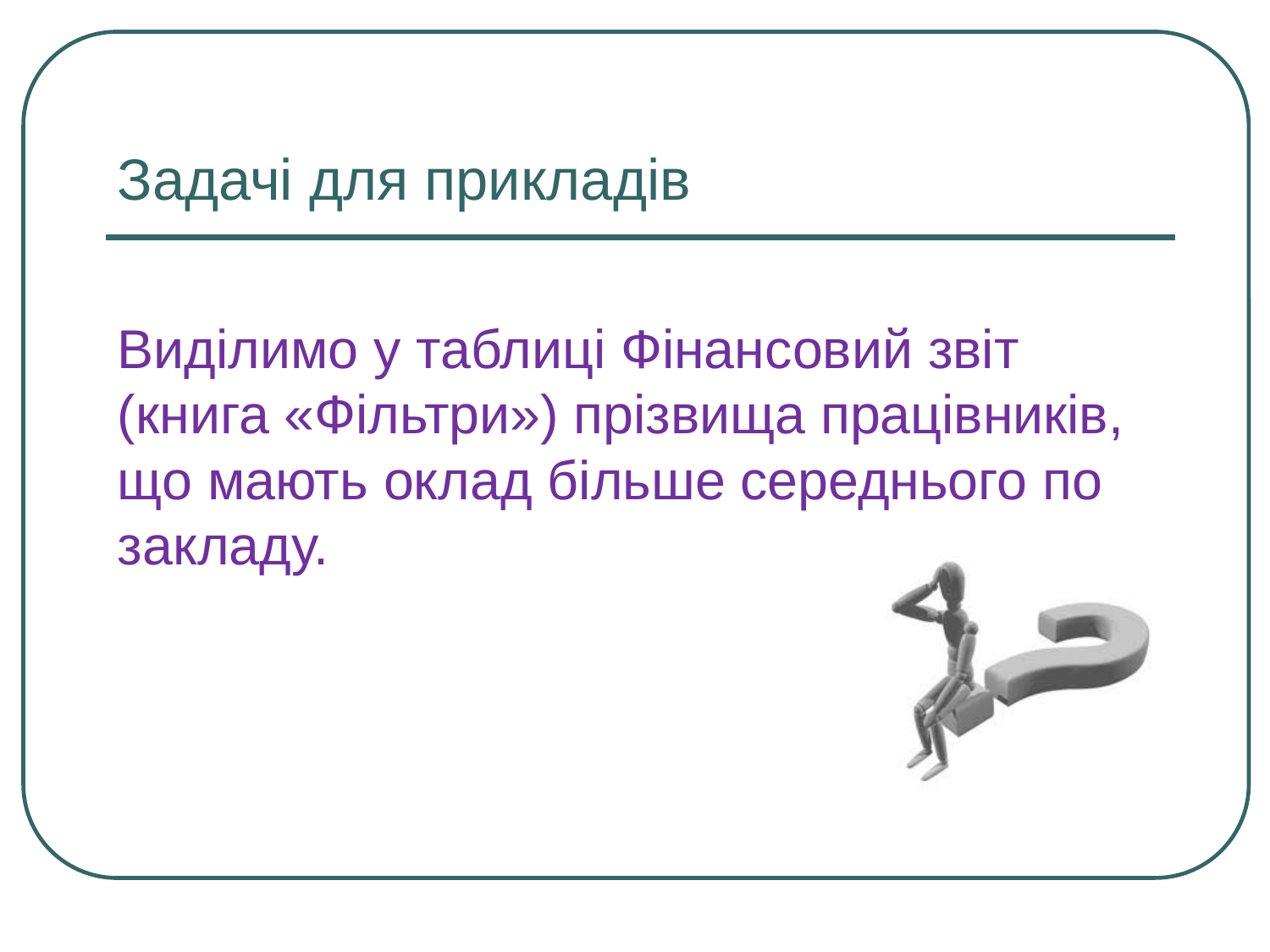

# Задачі для прикладів
Виділимо у таблиці Фінансовий звіт (книга «Фільтри») прізвища працівників, що мають оклад більше середнього по закладу.